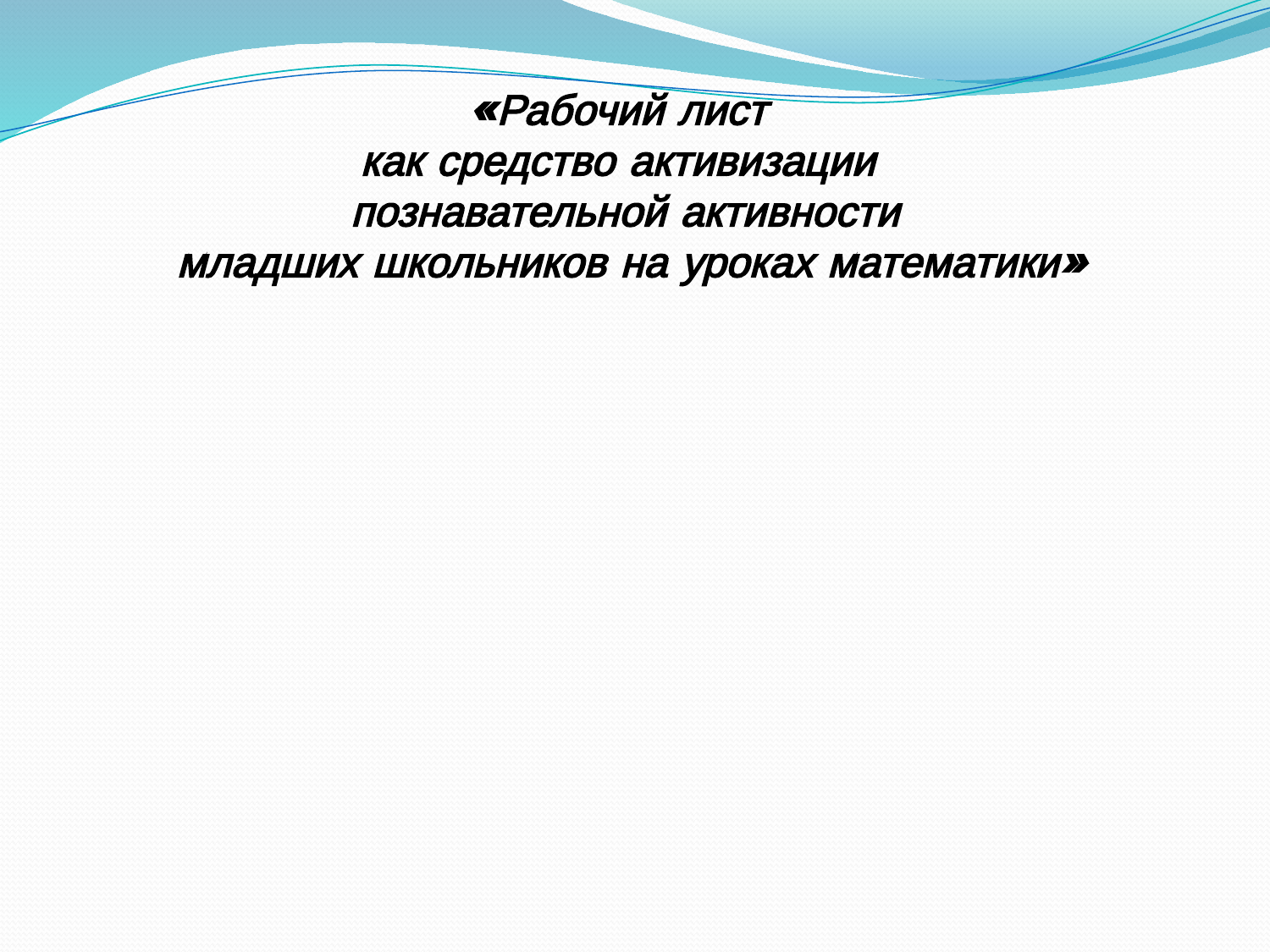

«Рабочий лист
как средство активизации
познавательной активности
 младших школьников на уроках математики»